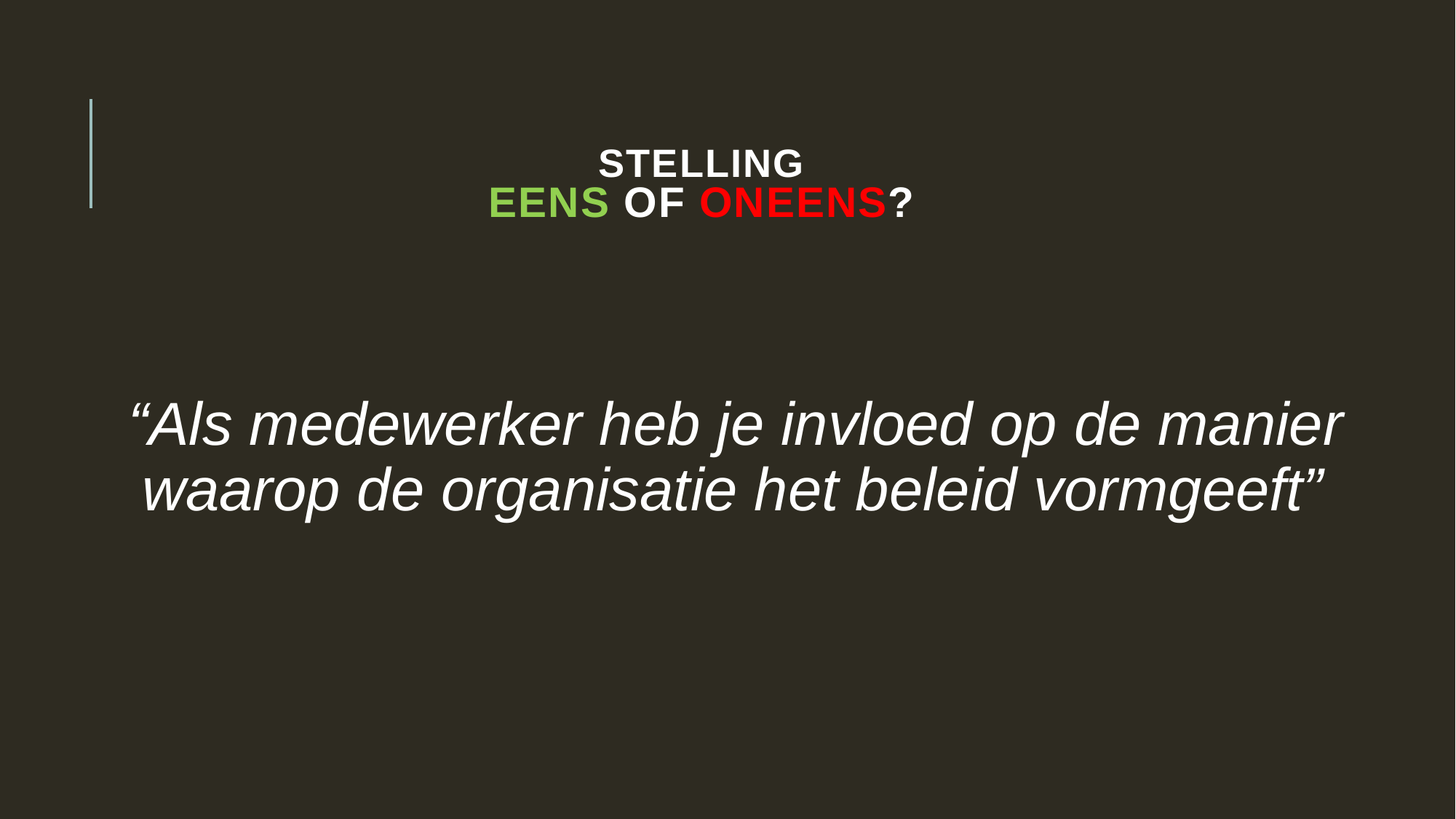

# Stelling Eens of oneens?

“Als medewerker heb je invloed op de manier waarop de organisatie het beleid vormgeeft”